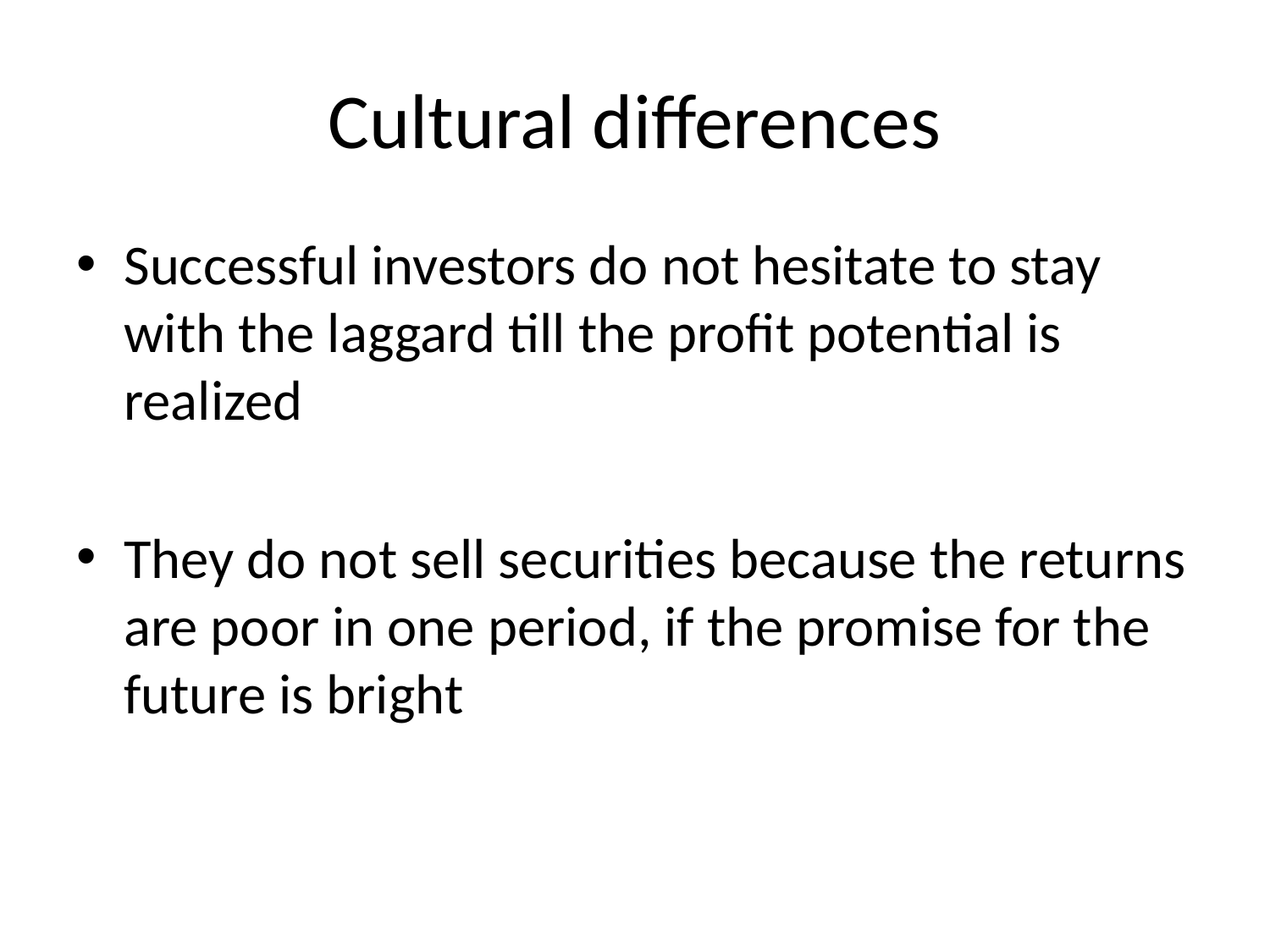

# Cultural differences
Successful investors do not hesitate to stay with the laggard till the profit potential is realized

They do not sell securities because the returns are poor in one period, if the promise for the future is bright